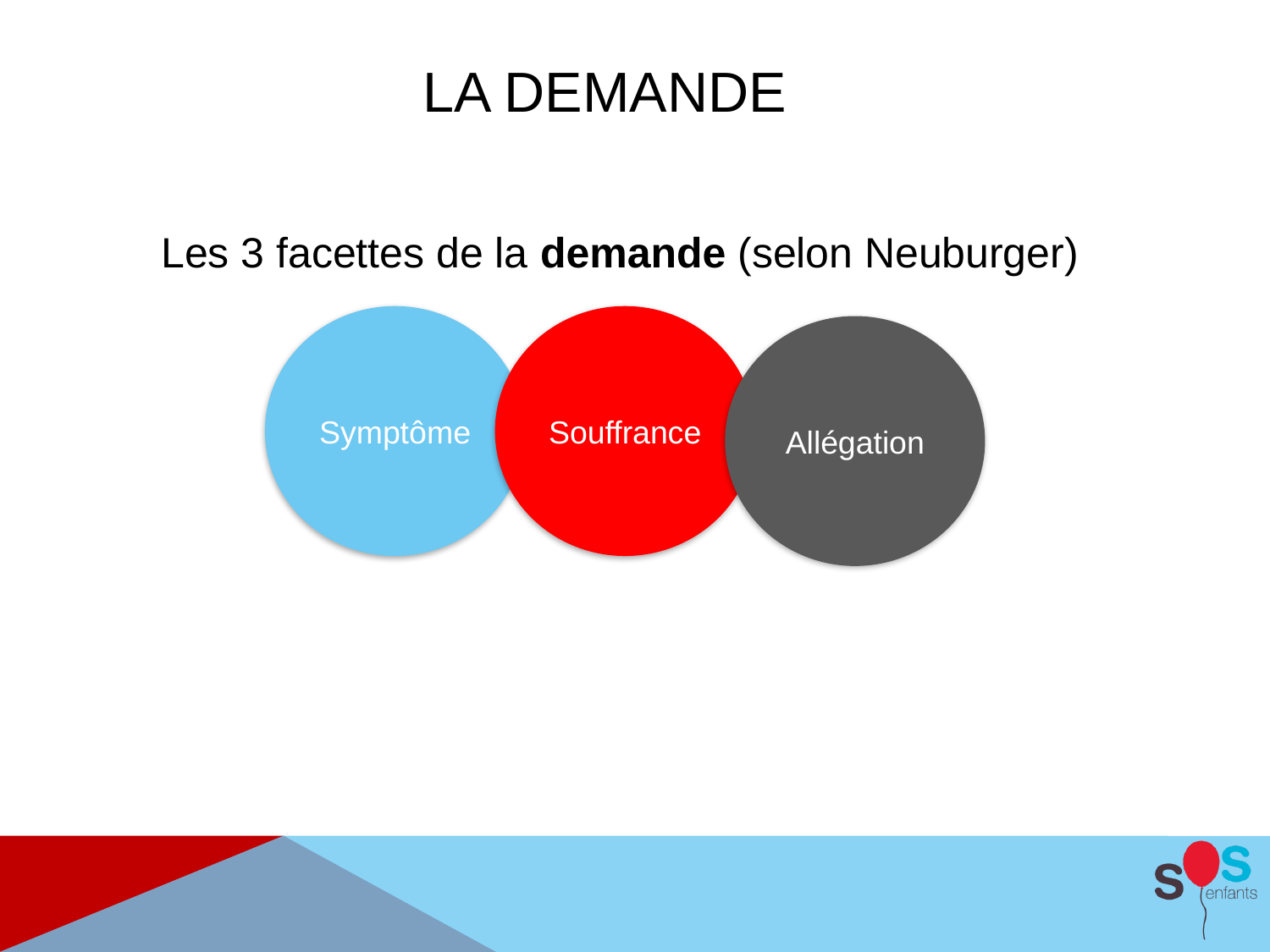

# LA DEMANDE
Les 3 facettes de la demande (selon Neuburger)

Symptôme
Souffrance
Allégation